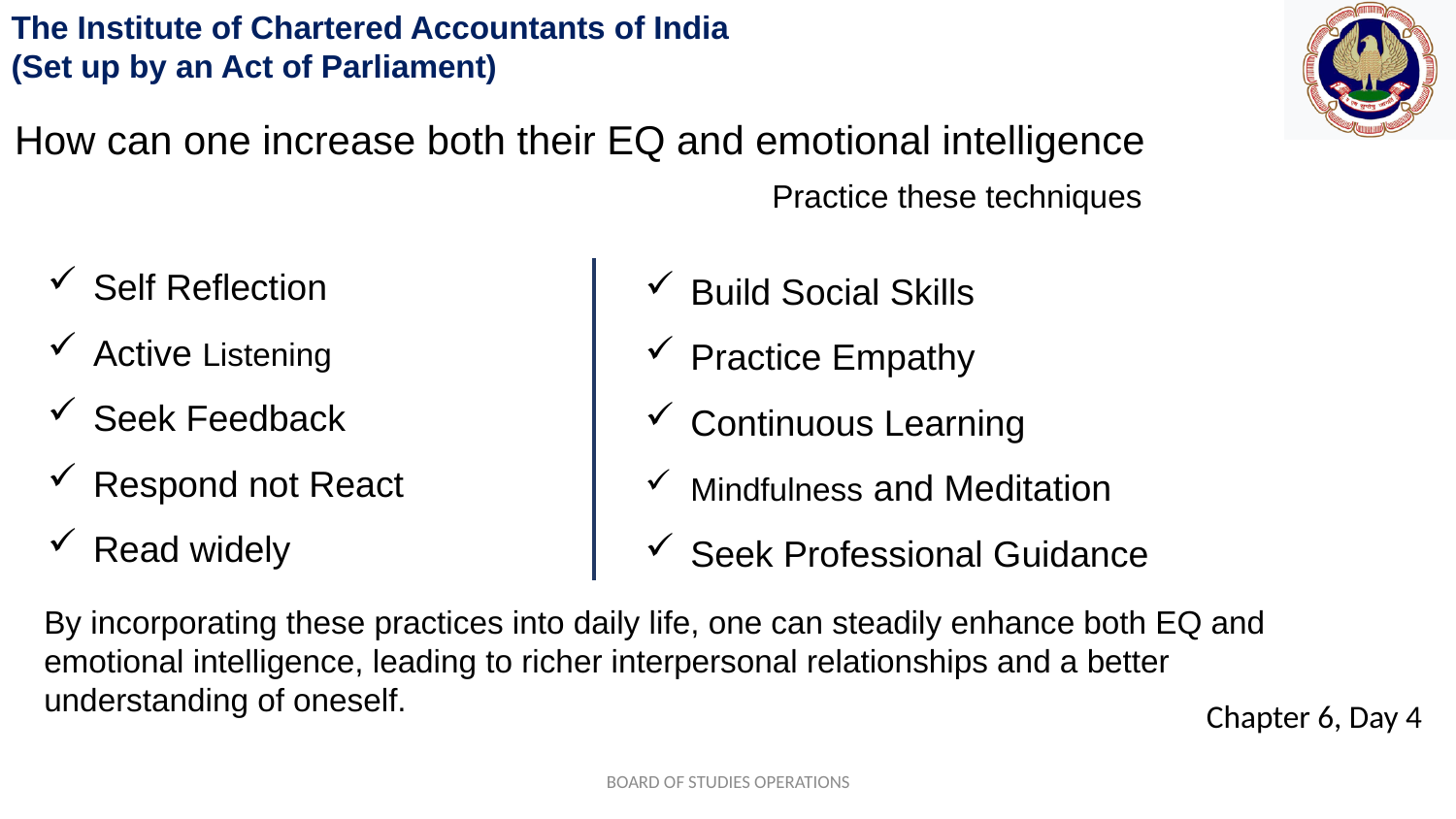

How can one increase both their EQ and emotional intelligence
					Practice these techniques

By incorporating these practices into daily life, one can steadily enhance both EQ and emotional intelligence, leading to richer interpersonal relationships and a better understanding of oneself.
Self Reflection
Active Listening
Seek Feedback
Respond not React
Read widely
Build Social Skills
Practice Empathy
Continuous Learning
Mindfulness and Meditation
Seek Professional Guidance
BOARD OF STUDIES OPERATIONS